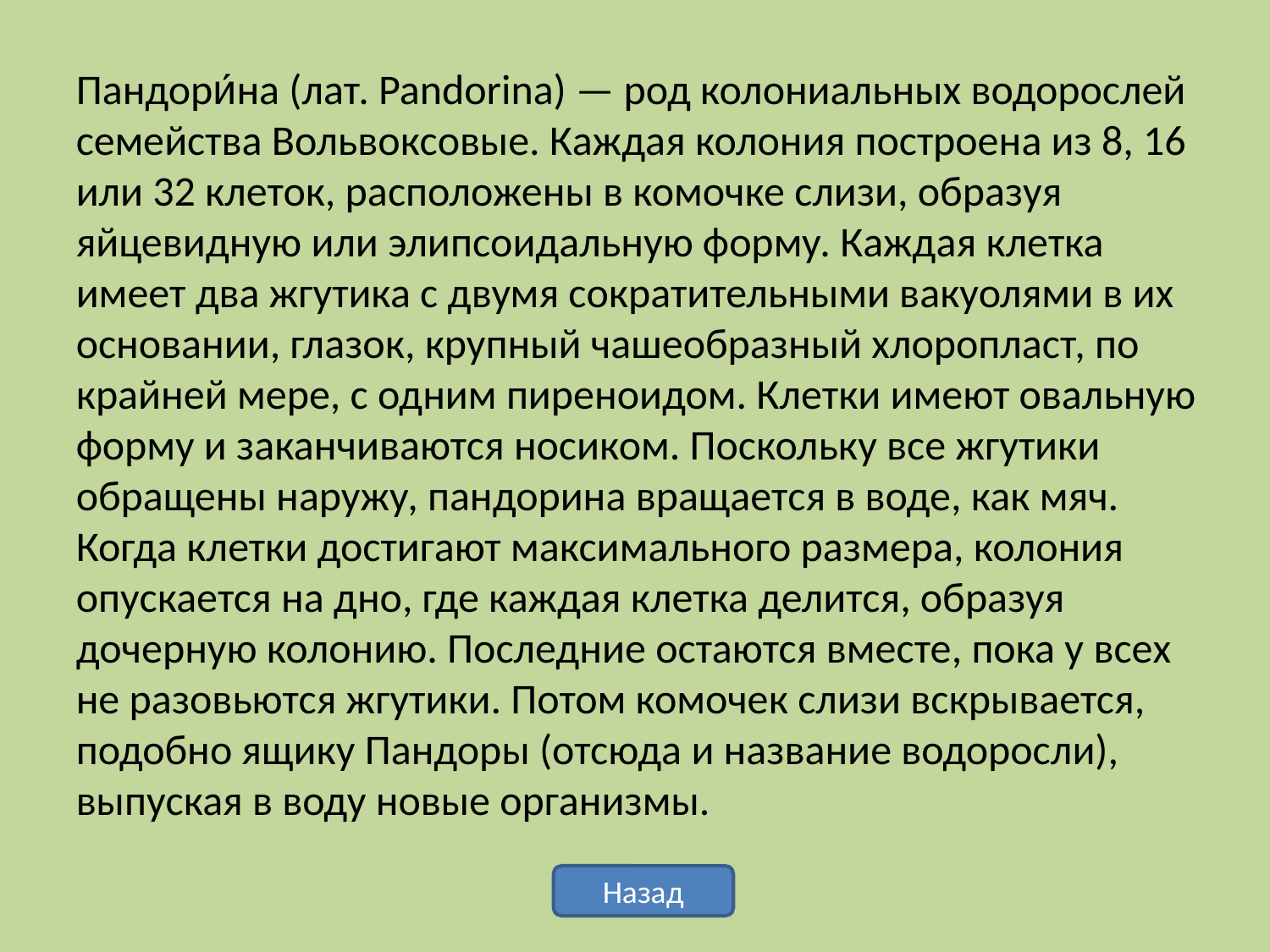

Пандори́на (лат. Pandorina) — род колониальных водорослей семейства Вольвоксовые. Каждая колония построена из 8, 16 или 32 клеток, расположены в комочке слизи, образуя яйцевидную или элипсоидальную форму. Каждая клетка имеет два жгутика с двумя сократительными вакуолями в их основании, глазок, крупный чашеобразный хлоропласт, по крайней мере, с одним пиреноидом. Клетки имеют овальную форму и заканчиваются носиком. Поскольку все жгутики обращены наружу, пандорина вращается в воде, как мяч. Когда клетки достигают максимального размера, колония опускается на дно, где каждая клетка делится, образуя дочерную колонию. Последние остаются вместе, пока у всех не разовьются жгутики. Потом комочек слизи вскрывается, подобно ящику Пандоры (отсюда и название водоросли), выпуская в воду новые организмы.
Назад